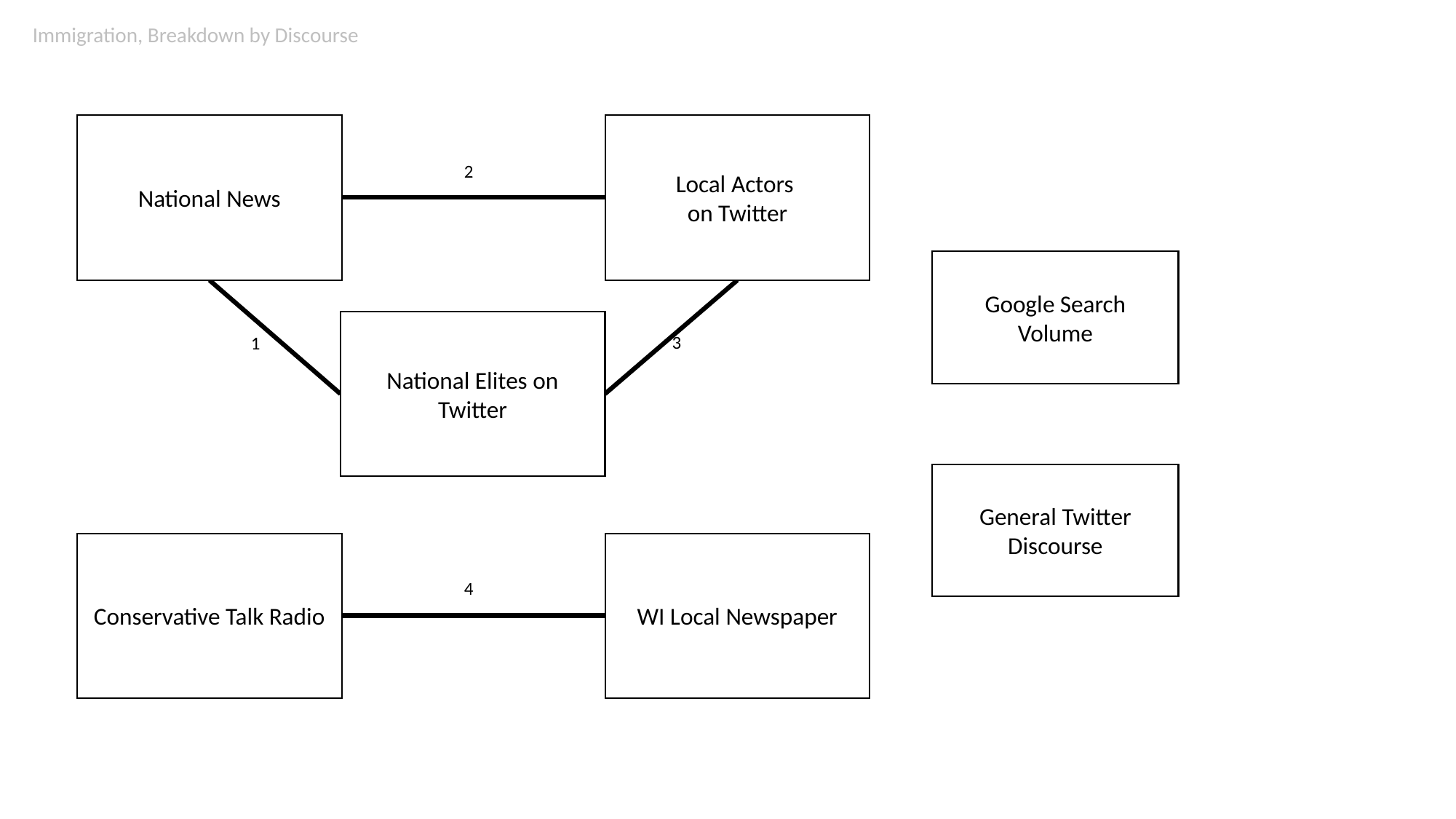

Immigration, Breakdown by Discourse
National News
Local Actors
on Twitter
2
Google Search
Volume
National Elites on Twitter
3
1
General Twitter Discourse
WI Local Newspaper
Conservative Talk Radio
4